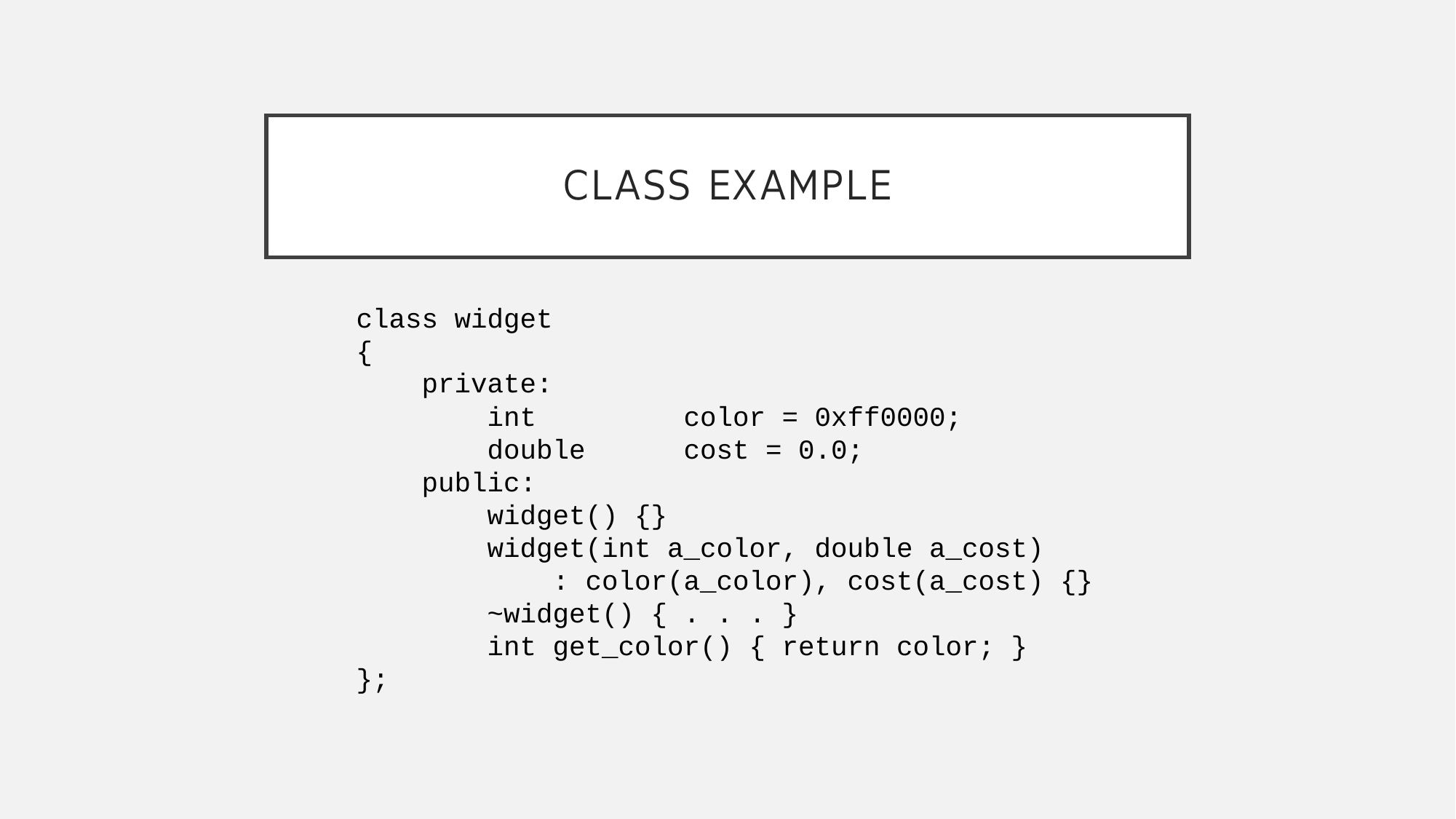

# Class Example
class widget
{
    private:
        int		color = 0xff0000;
        double	cost = 0.0;
    public:
        widget() {}
        widget(int a_color, double a_cost)
            : color(a_color), cost(a_cost) {}
        ~widget() { . . . }
        int get_color() { return color; }
};